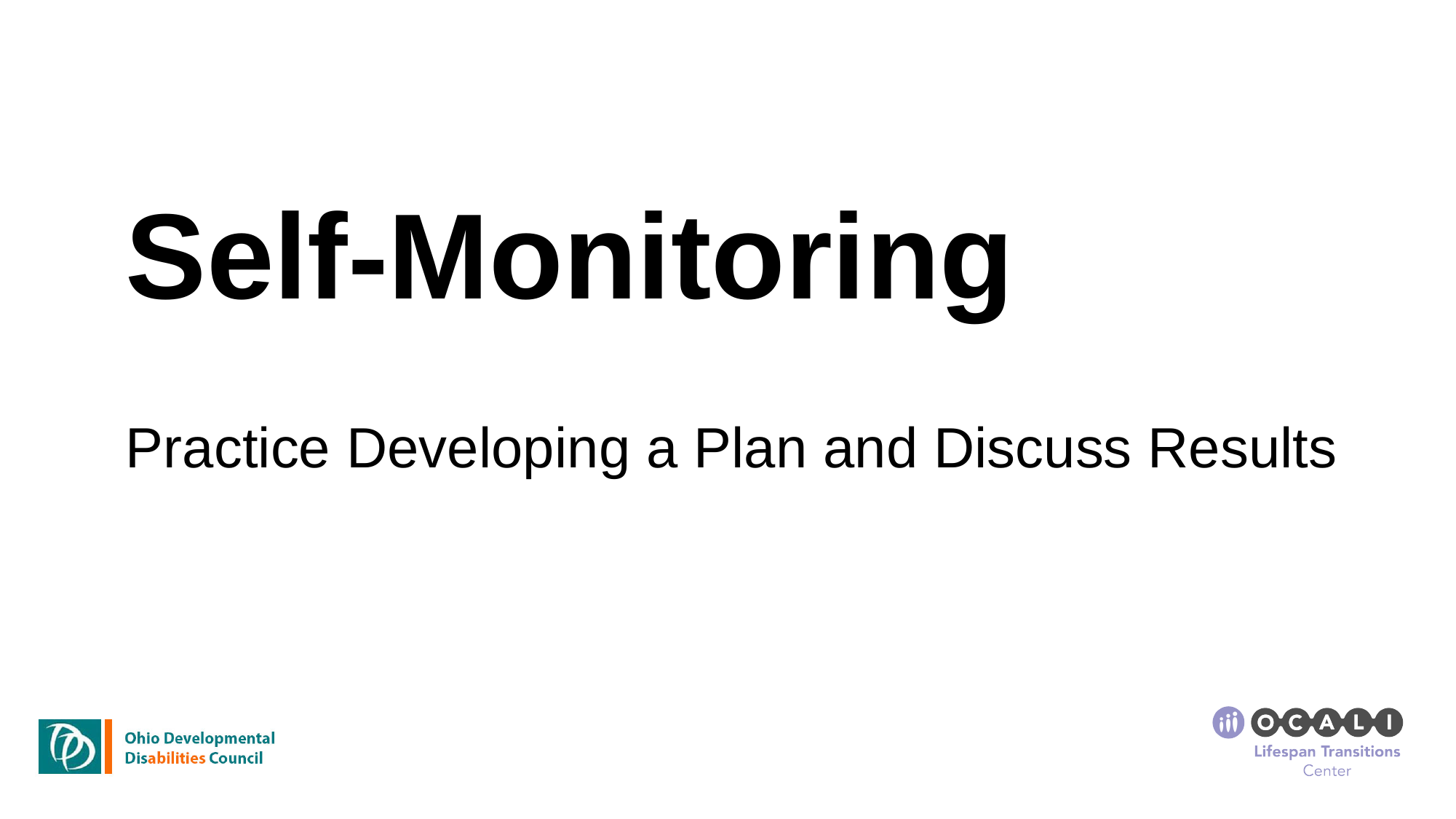

Self-Monitoring
# Practice Developing a Plan and Discuss Results